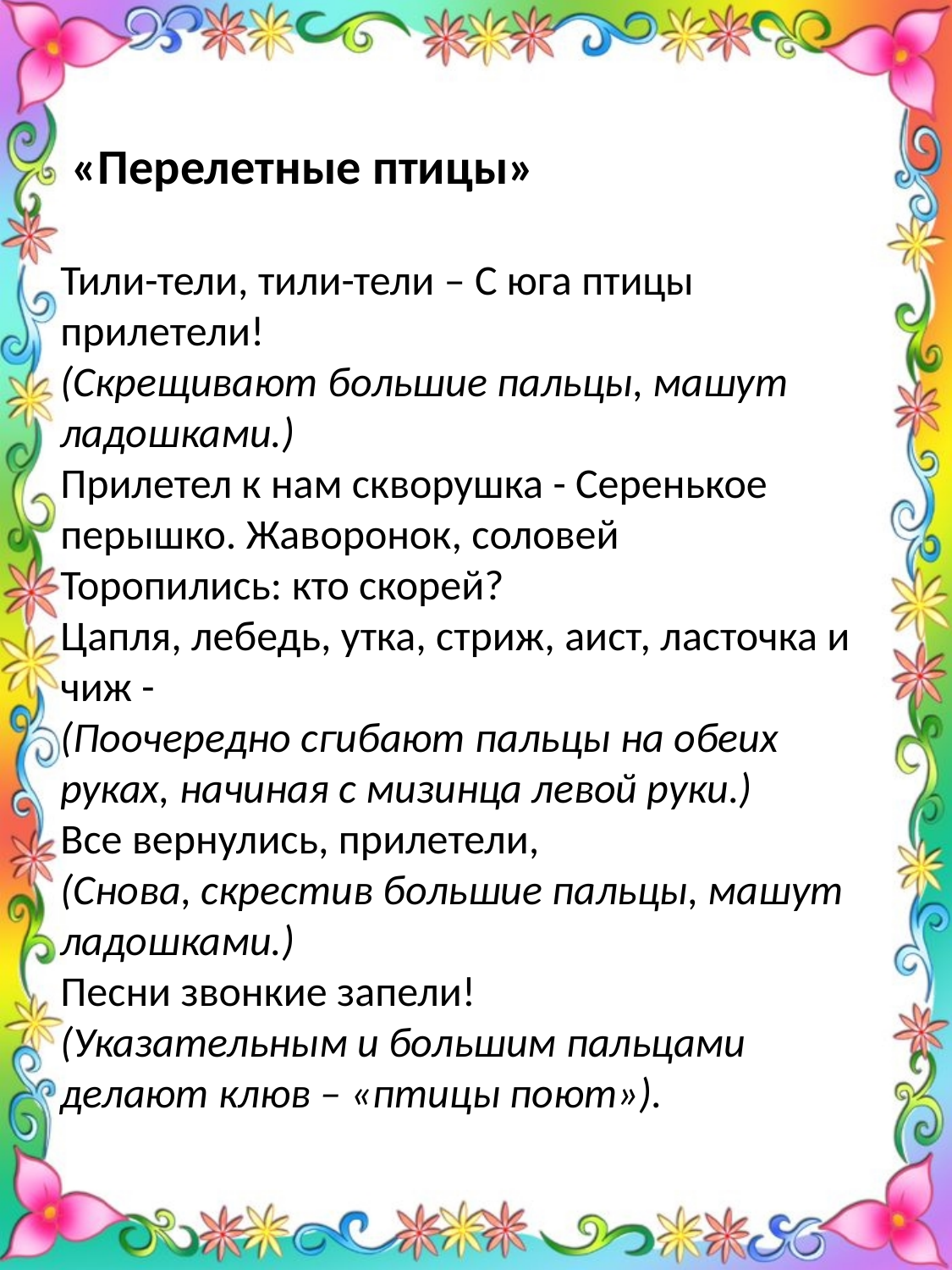

# «Перелетные птицы» Тили-тели, тили-тели – С юга птицы прилетели! (Скрещивают большие пальцы, машут ладошками.) Прилетел к нам скворушка - Серенькое перышко. Жаворонок, соловей Торопились: кто скорей? Цапля, лебедь, утка, стриж, аист, ласточка и чиж - (Поочередно сгибают пальцы на обеих руках, начиная с мизинца левой руки.) Все вернулись, прилетели, (Снова, скрестив большие пальцы, машут ладошками.) Песни звонкие запели! (Указательным и большим пальцами делают клюв – «птицы поют»).